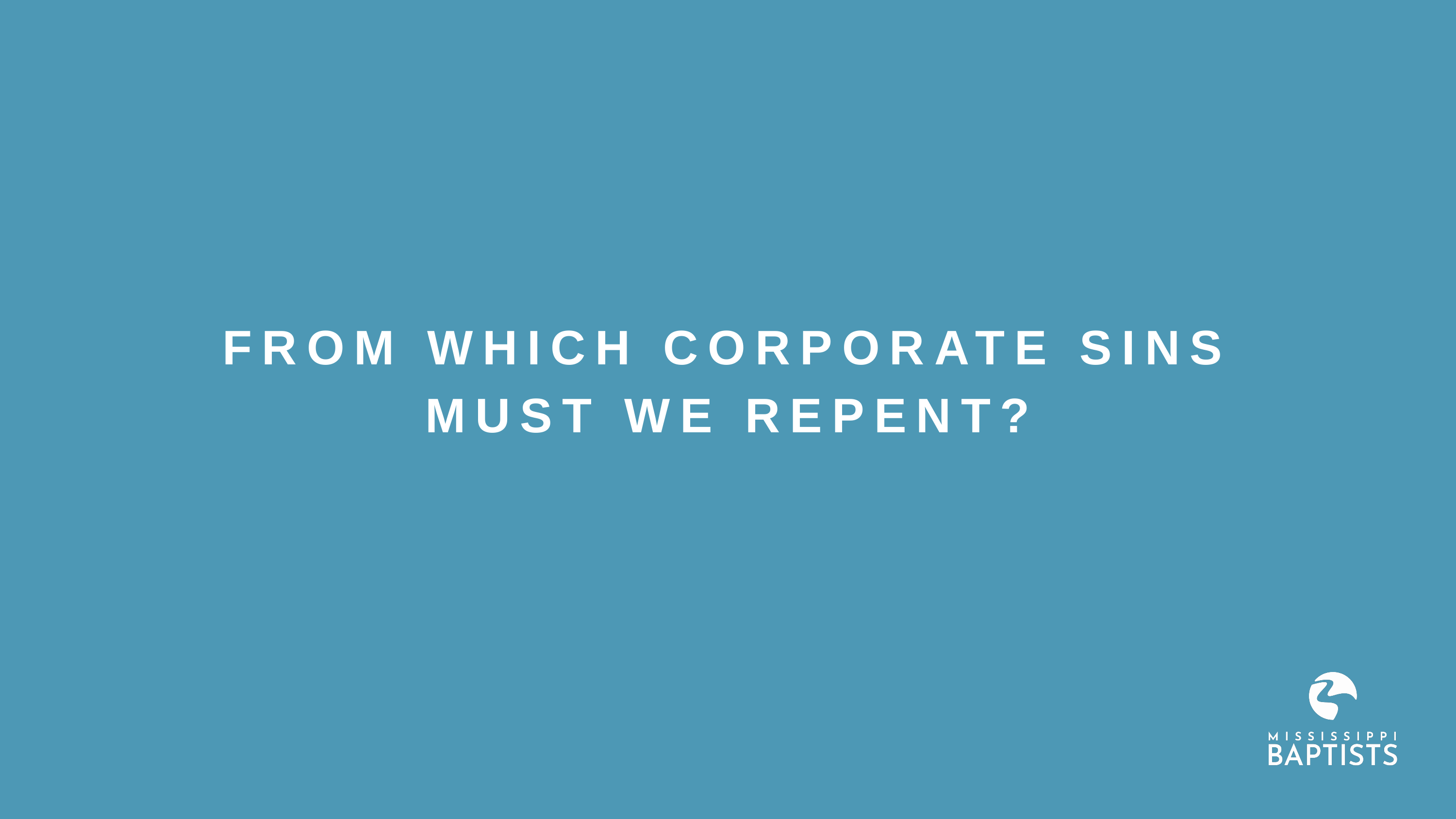

FROM WHICH CORPORATE SINS MUST WE REPENT?